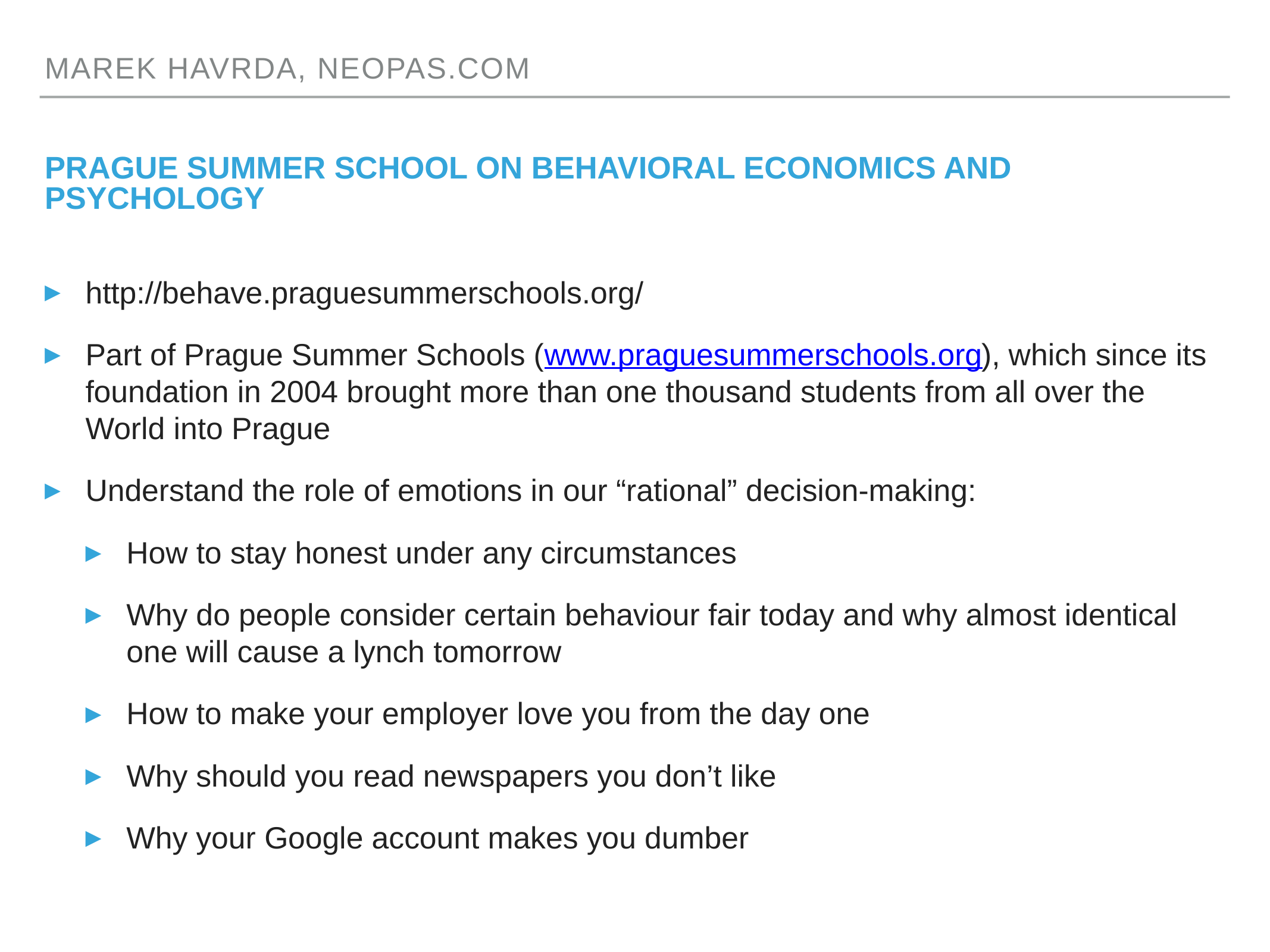

Marek havrda, neopas.com
# Prague Summer School on Behavioral Economics and Psychology
http://behave.praguesummerschools.org/
Part of Prague Summer Schools (www.praguesummerschools.org), which since its foundation in 2004 brought more than one thousand students from all over the World into Prague
Understand the role of emotions in our “rational” decision-making:
How to stay honest under any circumstances
Why do people consider certain behaviour fair today and why almost identical one will cause a lynch tomorrow
How to make your employer love you from the day one
Why should you read newspapers you don’t like
Why your Google account makes you dumber